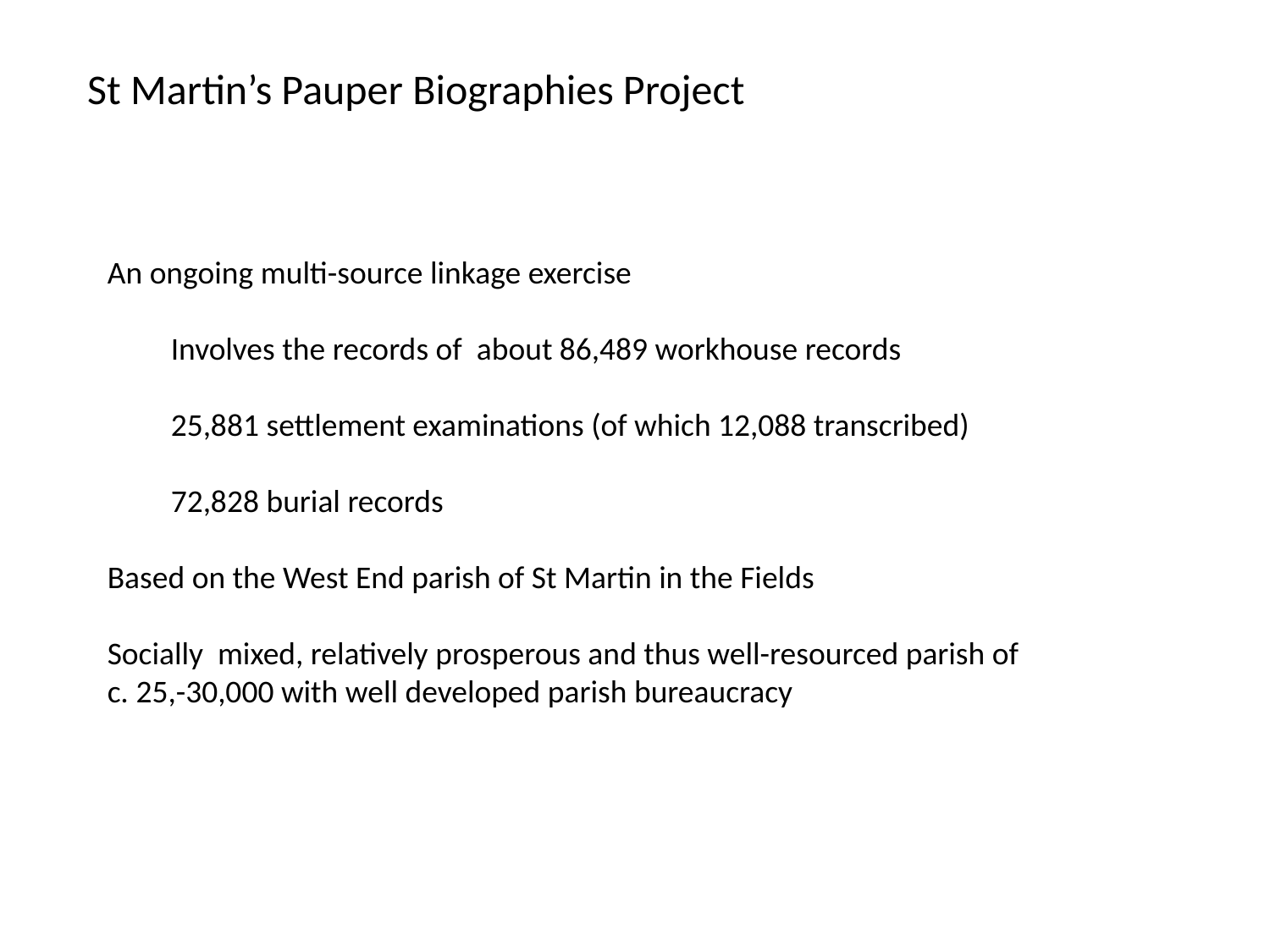

St Martin’s Pauper Biographies Project

An ongoing multi-source linkage exercise

Involves the records of  about 86,489 workhouse records

25,881 settlement examinations (of which 12,088 transcribed)

72,828 burial records

Based on the West End parish of St Martin in the Fields

Socially  mixed, relatively prosperous and thus well-resourced parish of c. 25,-30,000 with well developed parish bureaucracy